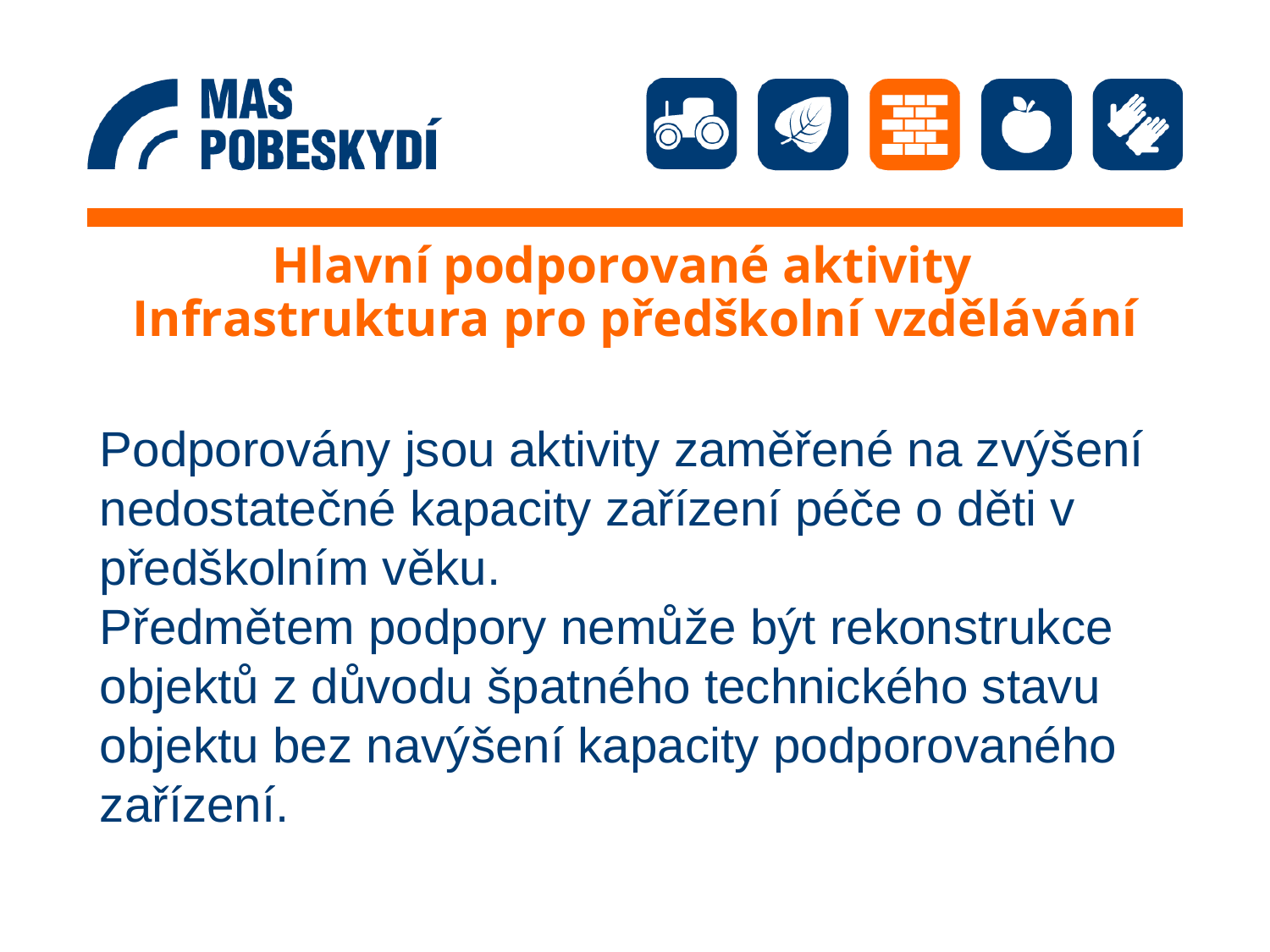

# Hlavní podporované aktivity Infrastruktura pro předškolní vzdělávání
Podporovány jsou aktivity zaměřené na zvýšení nedostatečné kapacity zařízení péče o děti v předškolním věku.
Předmětem podpory nemůže být rekonstrukce objektů z důvodu špatného technického stavu objektu bez navýšení kapacity podporovaného zařízení.